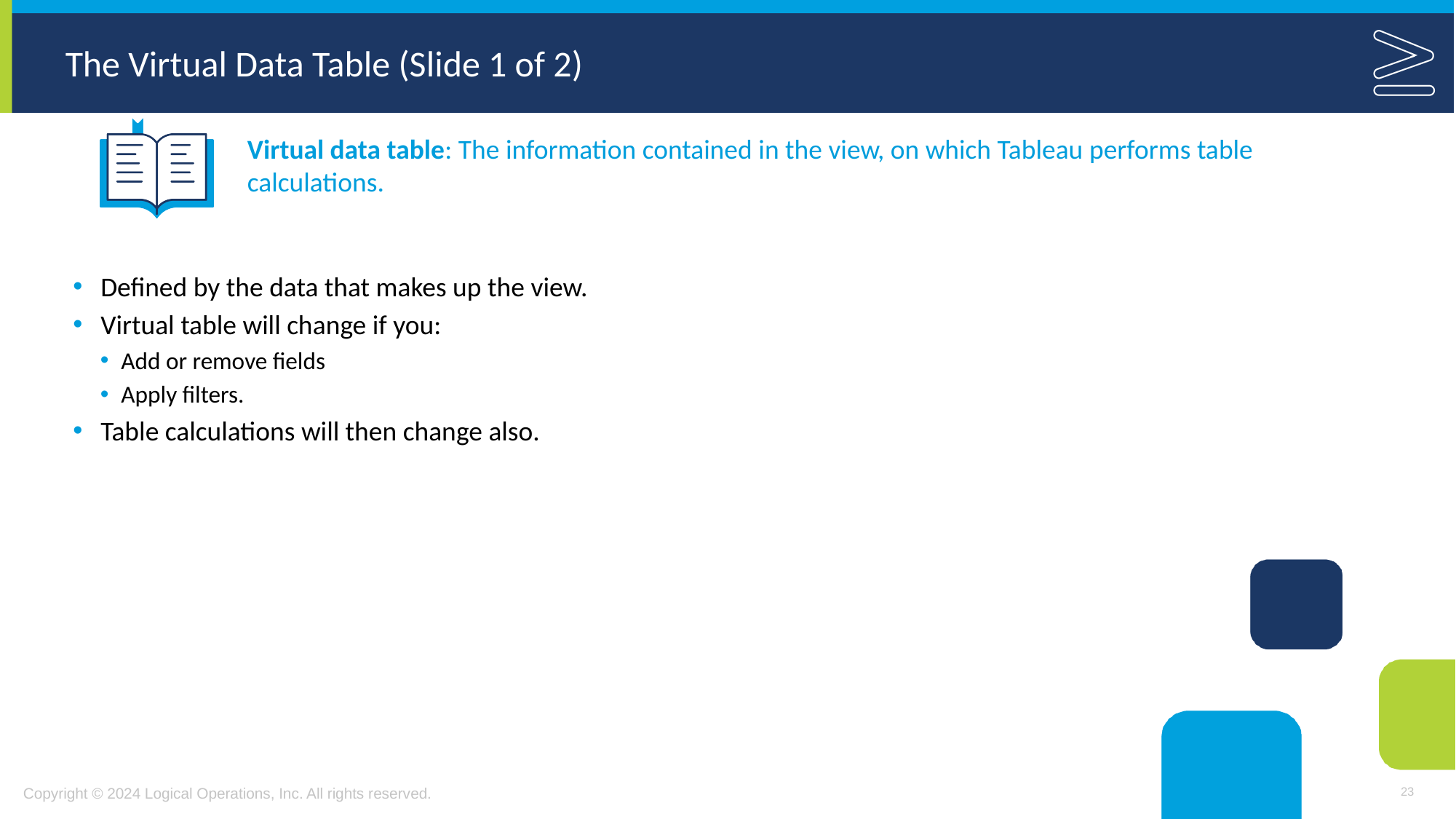

# The Virtual Data Table (Slide 1 of 2)
Virtual data table: The information contained in the view, on which Tableau performs table calculations.
Defined by the data that makes up the view.
Virtual table will change if you:
Add or remove fields
Apply filters.
Table calculations will then change also.
23